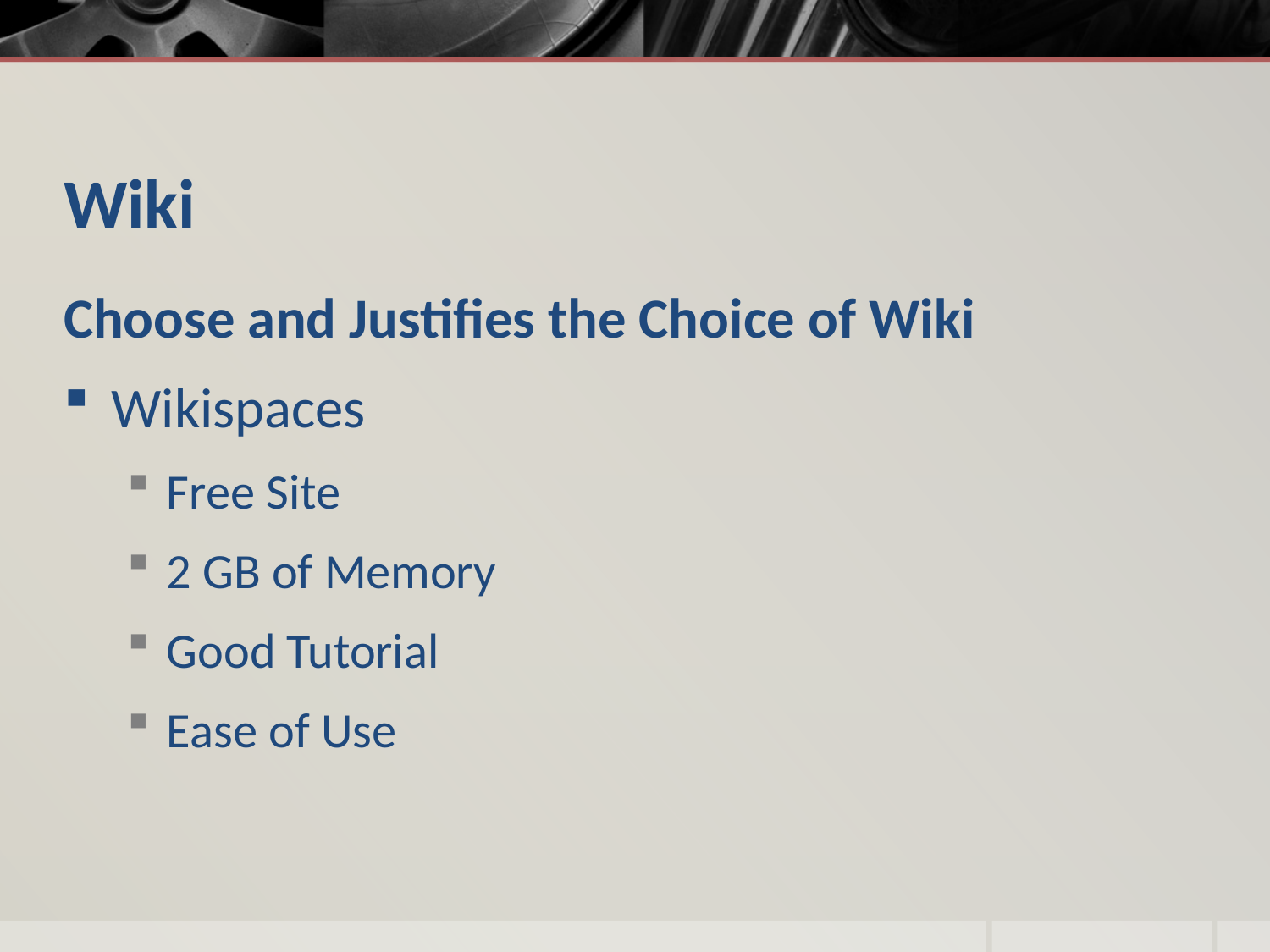

# Wiki
Choose and Justifies the Choice of Wiki
Wikispaces
Free Site
2 GB of Memory
Good Tutorial
Ease of Use